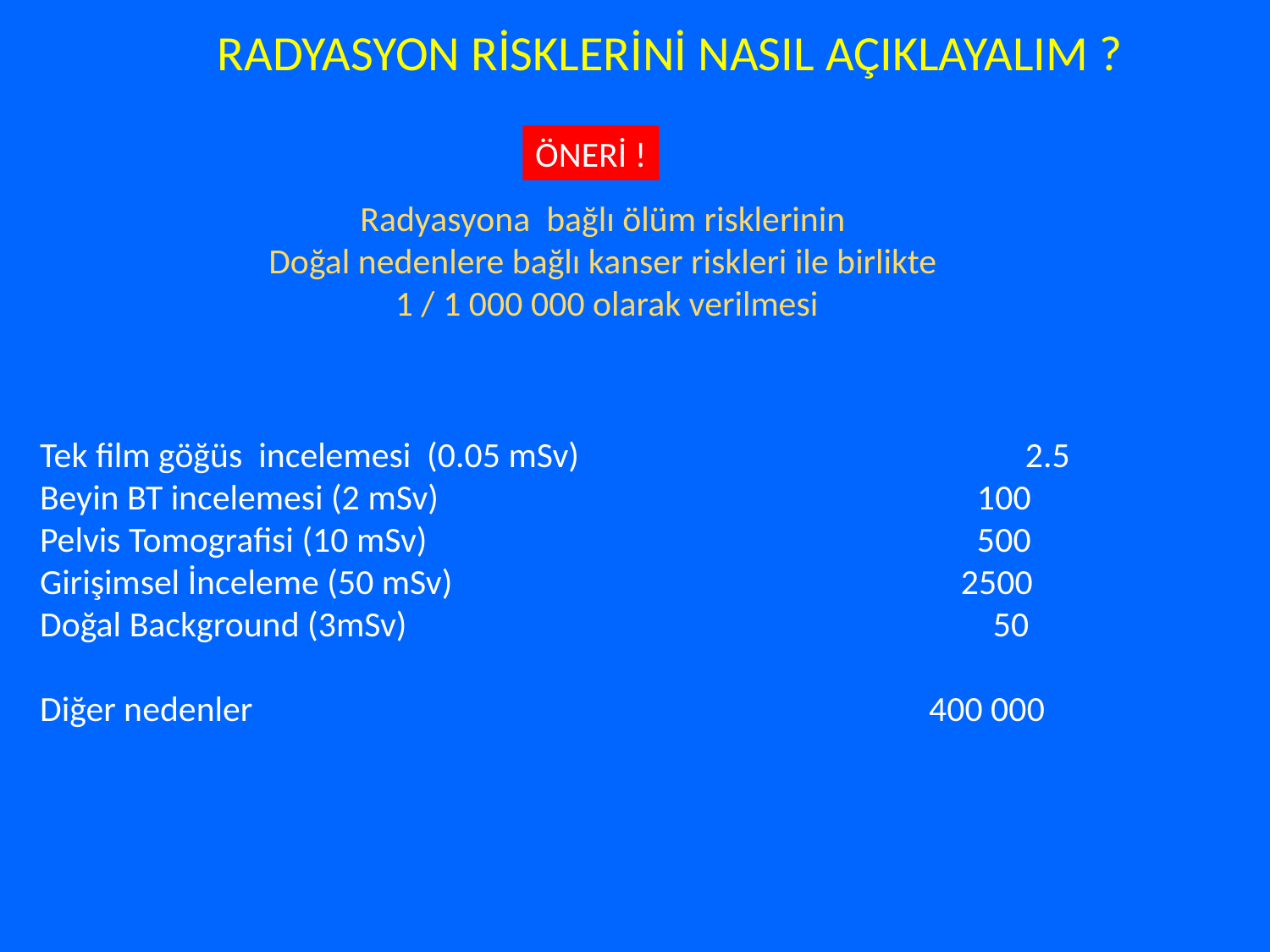

RADYASYON RİSKLERİNİ NASIL AÇIKLAYALIM ?
ÖNERİ !
Radyasyona  bağlı ölüm risklerinin
Doğal nedenlere bağlı kanser riskleri ile birlikte
1 / 1 000 000 olarak verilmesi
Tek film göğüs  incelemesi  (0.05 mSv)		      	            2.5
Beyin BT incelemesi (2 mSv)	                                           	      100
Pelvis Tomografisi (10 mSv)		                              	      500
Girişimsel İnceleme (50 mSv) 		                           	    2500
Doğal Background (3mSv)			      	         	        50

Diğer nedenler				            		400 000